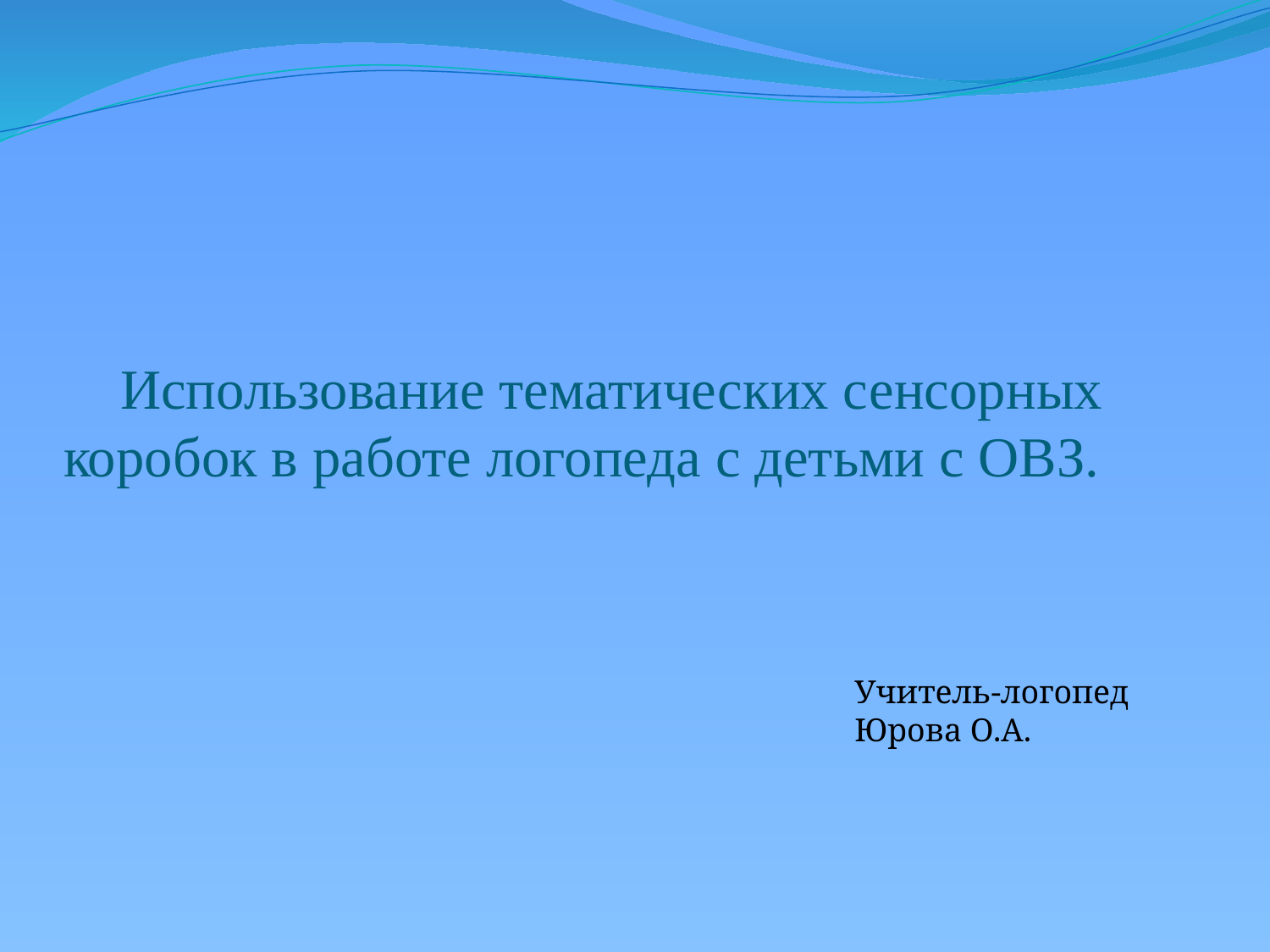

# Использование тематических сенсорных     коробок в работе логопеда с детьми с ОВЗ.
Учитель-логопед
Юрова О.А.